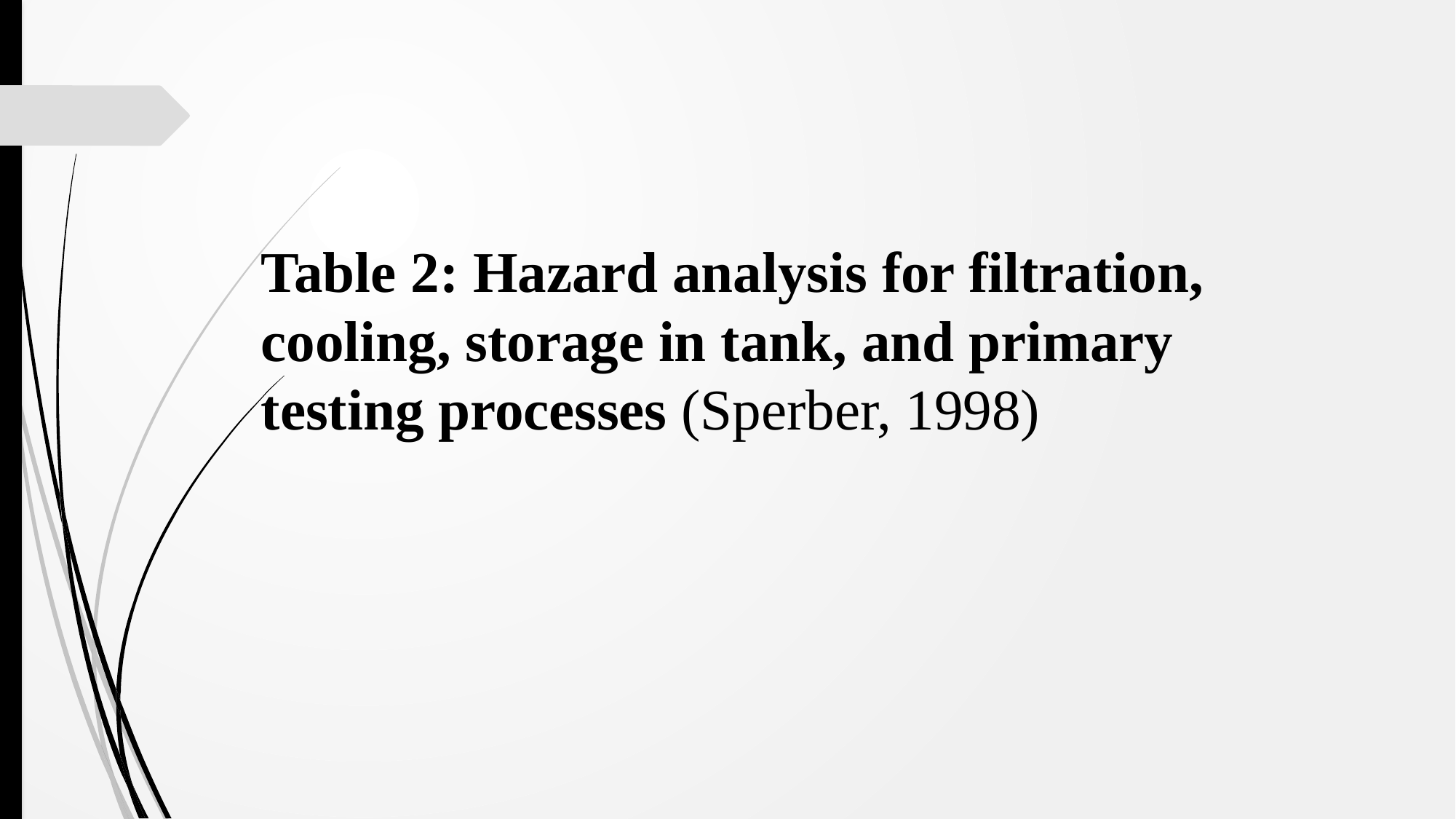

# Table 2: Hazard analysis for filtration, cooling, storage in tank, and primary testing processes (Sperber, 1998)